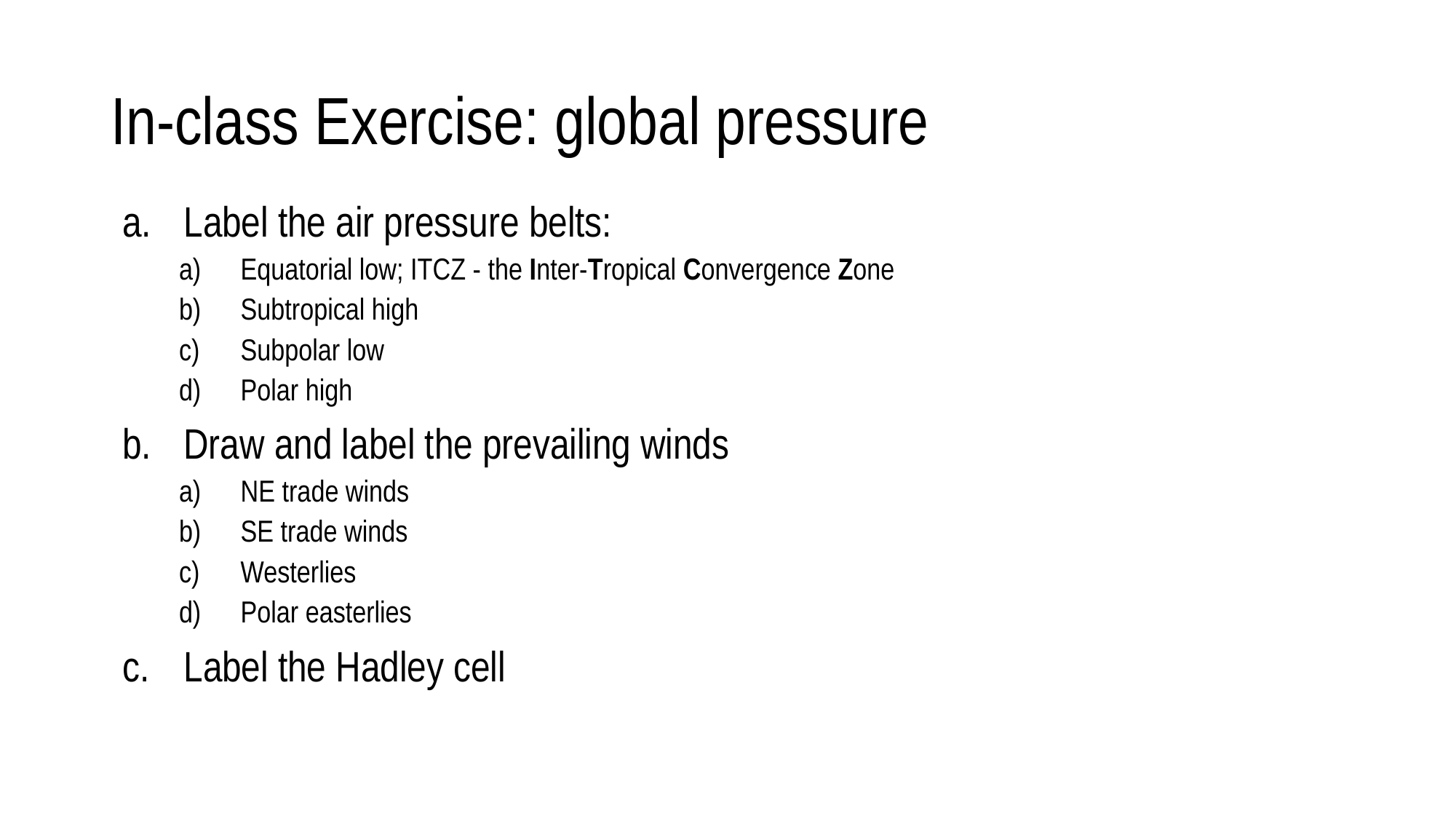

# In-class Exercise: global pressure
Label the air pressure belts:
Equatorial low; ITCZ - the Inter-Tropical Convergence Zone
Subtropical high
Subpolar low
Polar high
Draw and label the prevailing winds
NE trade winds
SE trade winds
Westerlies
Polar easterlies
Label the Hadley cell